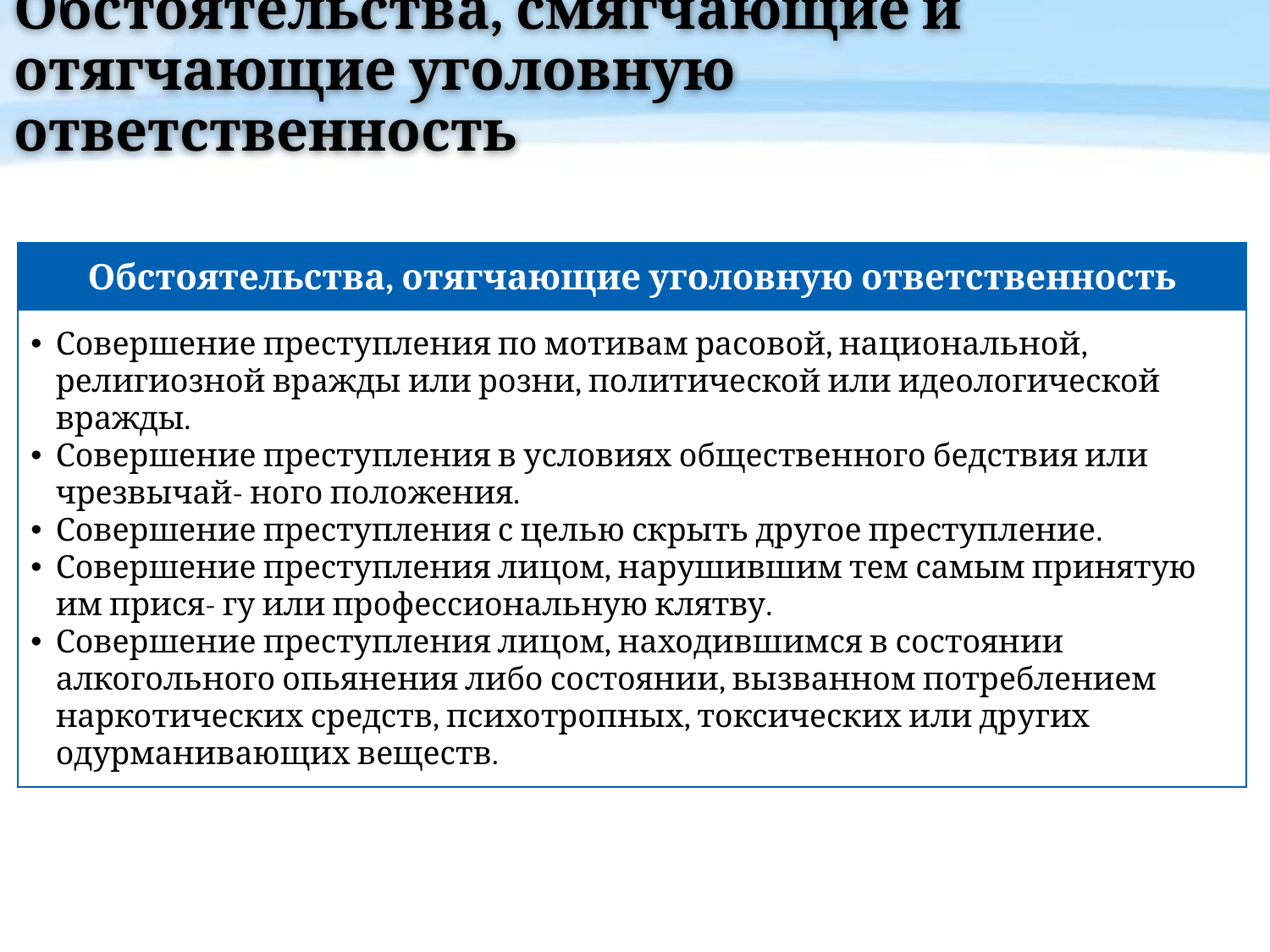

# Обстоятельства, смягчающие и отягчающие уголовную ответственность
| Обстоятельства, отягчающие уголовную ответственность |
| --- |
| Совершение преступления по мотивам расовой, национальной, религиозной вражды или розни, политической или идеологической вражды. Совершение преступления в условиях общественного бедствия или чрезвычай- ного положения. Совершение преступления с целью скрыть другое преступление. Совершение преступления лицом, нарушившим тем самым принятую им прися- гу или профессиональную клятву. Совершение преступления лицом, находившимся в состоянии алкогольного опьянения либо состоянии, вызванном потреблением наркотических средств, психотропных, токсических или других одурманивающих веществ. |